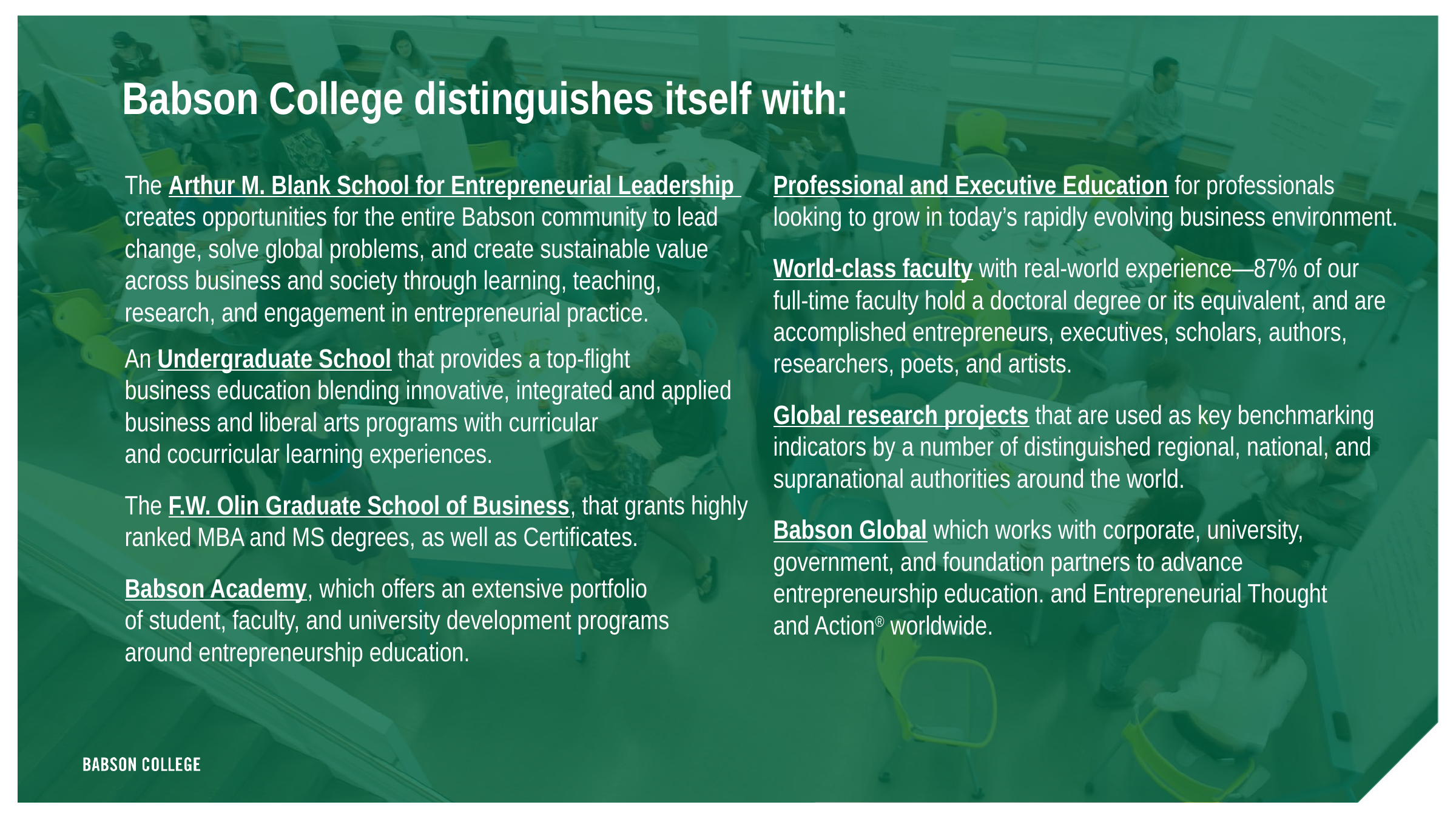

Babson College distinguishes itself with:
The Arthur M. Blank School for Entrepreneurial Leadership creates opportunities for the entire Babson community to lead change, solve global problems, and create sustainable value across business and society through learning, teaching, research, and engagement in entrepreneurial practice.

An Undergraduate School that provides a top-flight
business education blending innovative, integrated and applied business and liberal arts programs with curricular
and cocurricular learning experiences.

The F.W. Olin Graduate School of Business, that grants highly ranked MBA and MS degrees, as well as Certificates.

Babson Academy, which offers an extensive portfolio
of student, faculty, and university development programs
around entrepreneurship education.
Professional and Executive Education for professionals looking to grow in today’s rapidly evolving business environment.

World-class faculty with real-world experience—87% of our
full-time faculty hold a doctoral degree or its equivalent, and are accomplished entrepreneurs, executives, scholars, authors, researchers, poets, and artists.

Global research projects that are used as key benchmarking indicators by a number of distinguished regional, national, and supranational authorities around the world.

Babson Global which works with corporate, university, government, and foundation partners to advance entrepreneurship education. and Entrepreneurial Thought
and Action® worldwide.